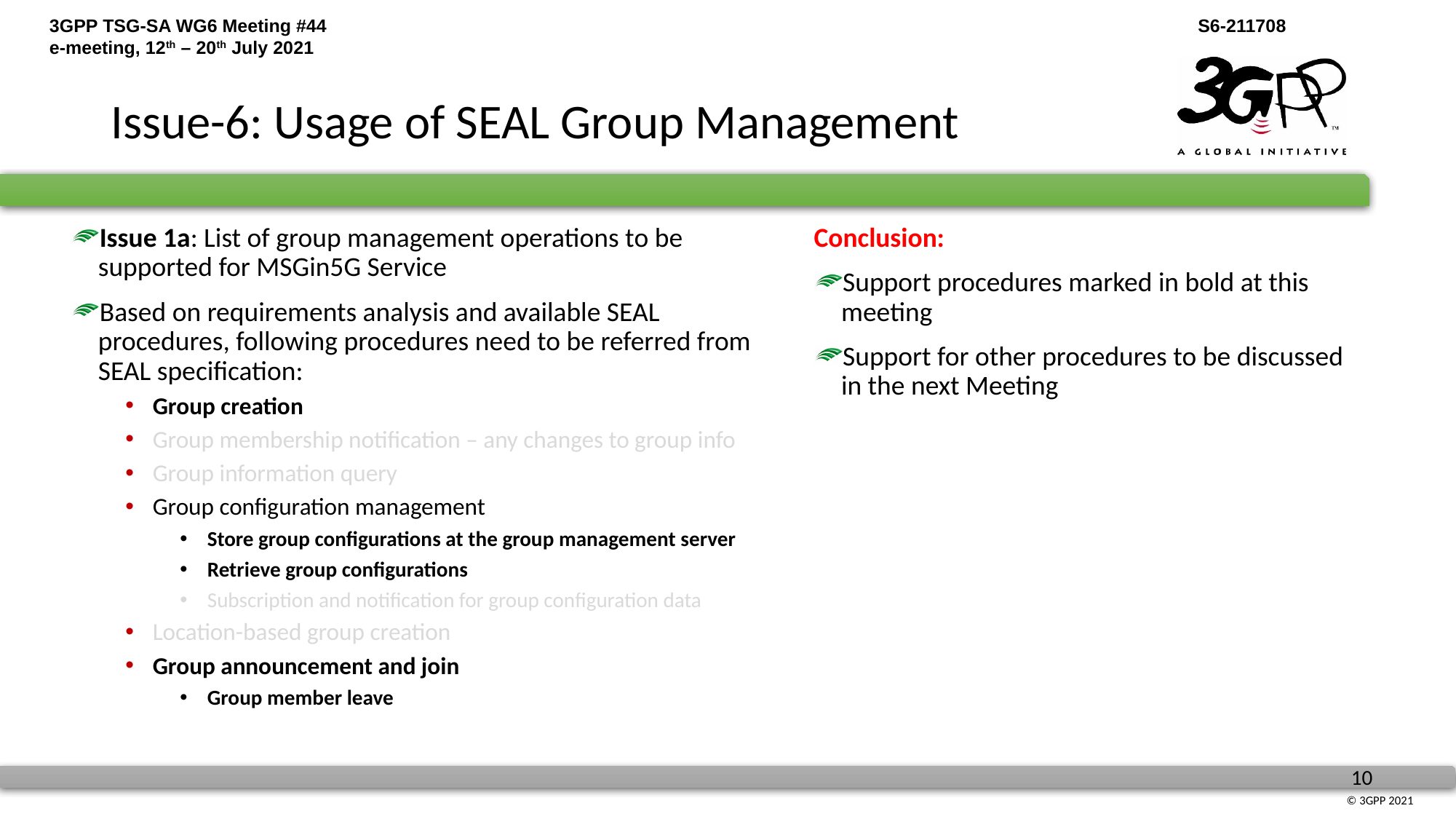

# Issue-6: Usage of SEAL Group Management
Issue 1a: List of group management operations to be supported for MSGin5G Service
Based on requirements analysis and available SEAL procedures, following procedures need to be referred from SEAL specification:
Group creation
Group membership notification – any changes to group info
Group information query
Group configuration management
Store group configurations at the group management server
Retrieve group configurations
Subscription and notification for group configuration data
Location-based group creation
Group announcement and join
Group member leave
Conclusion:
Support procedures marked in bold at this meeting
Support for other procedures to be discussed in the next Meeting